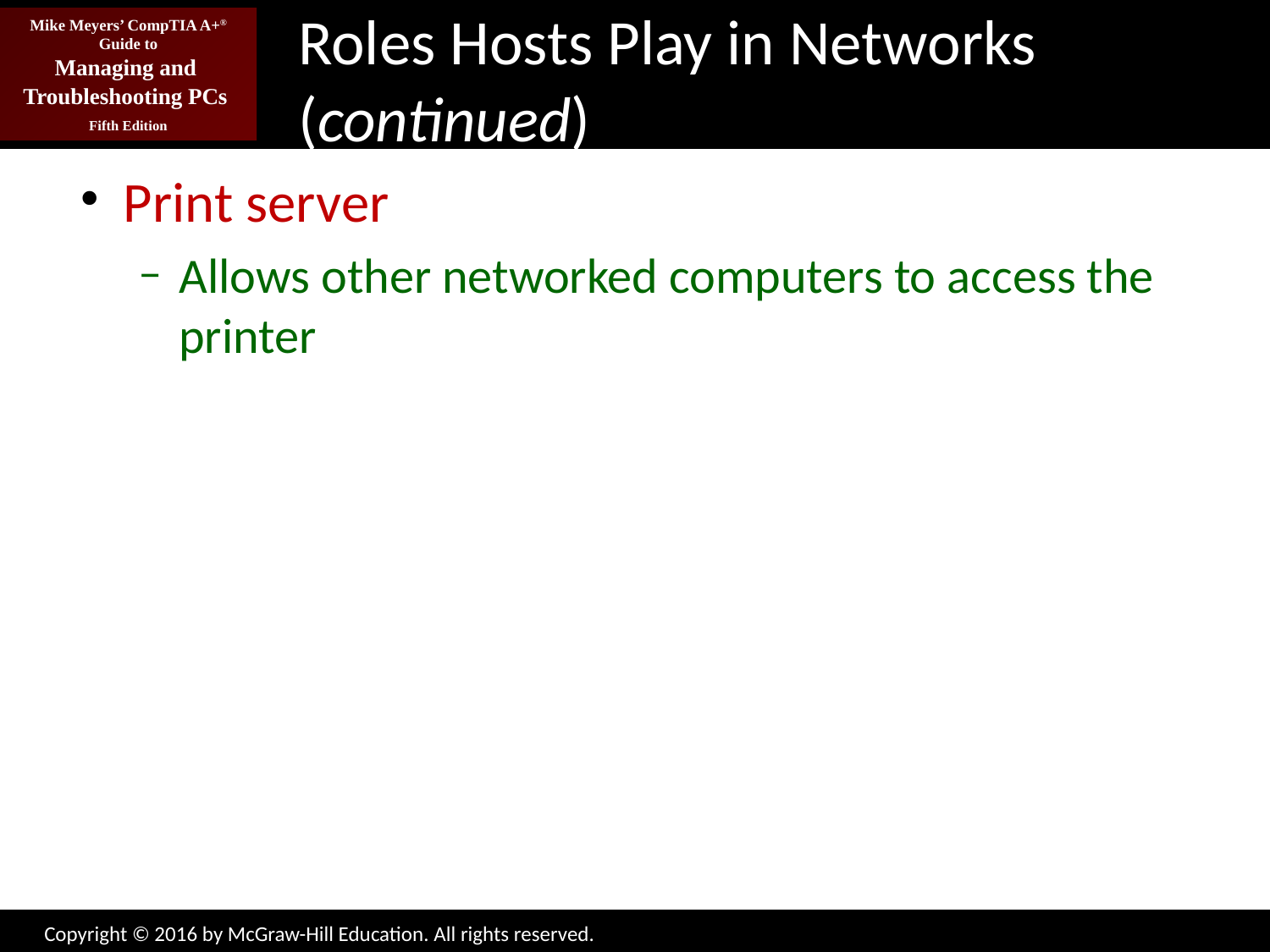

# Roles Hosts Play in Networks (continued)
Print server
Allows other networked computers to access the printer